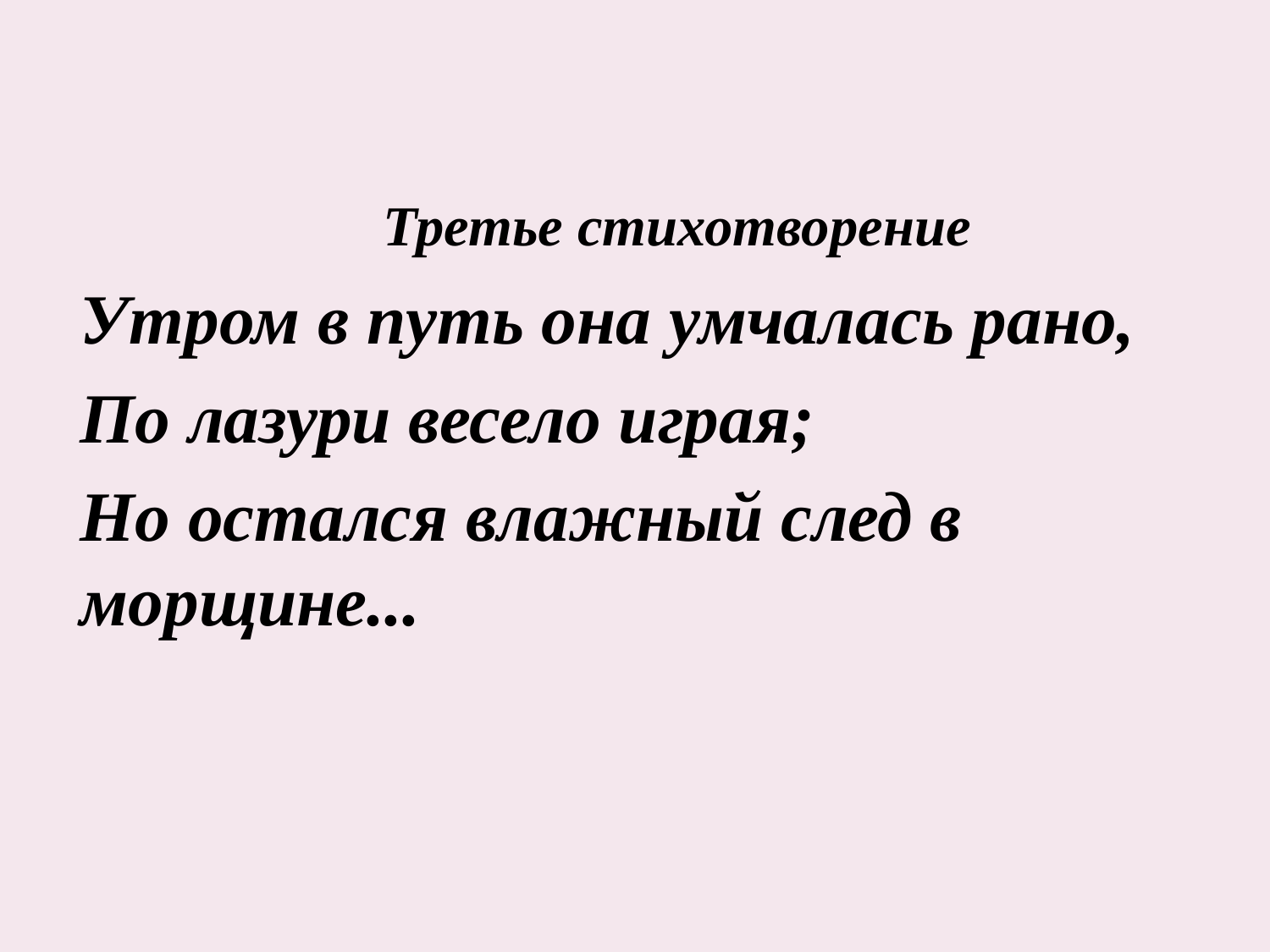

Третье стихотворение
	Утром в путь она умчалась рано,
	По лазури весело играя;
	Но остался влажный след в морщине...